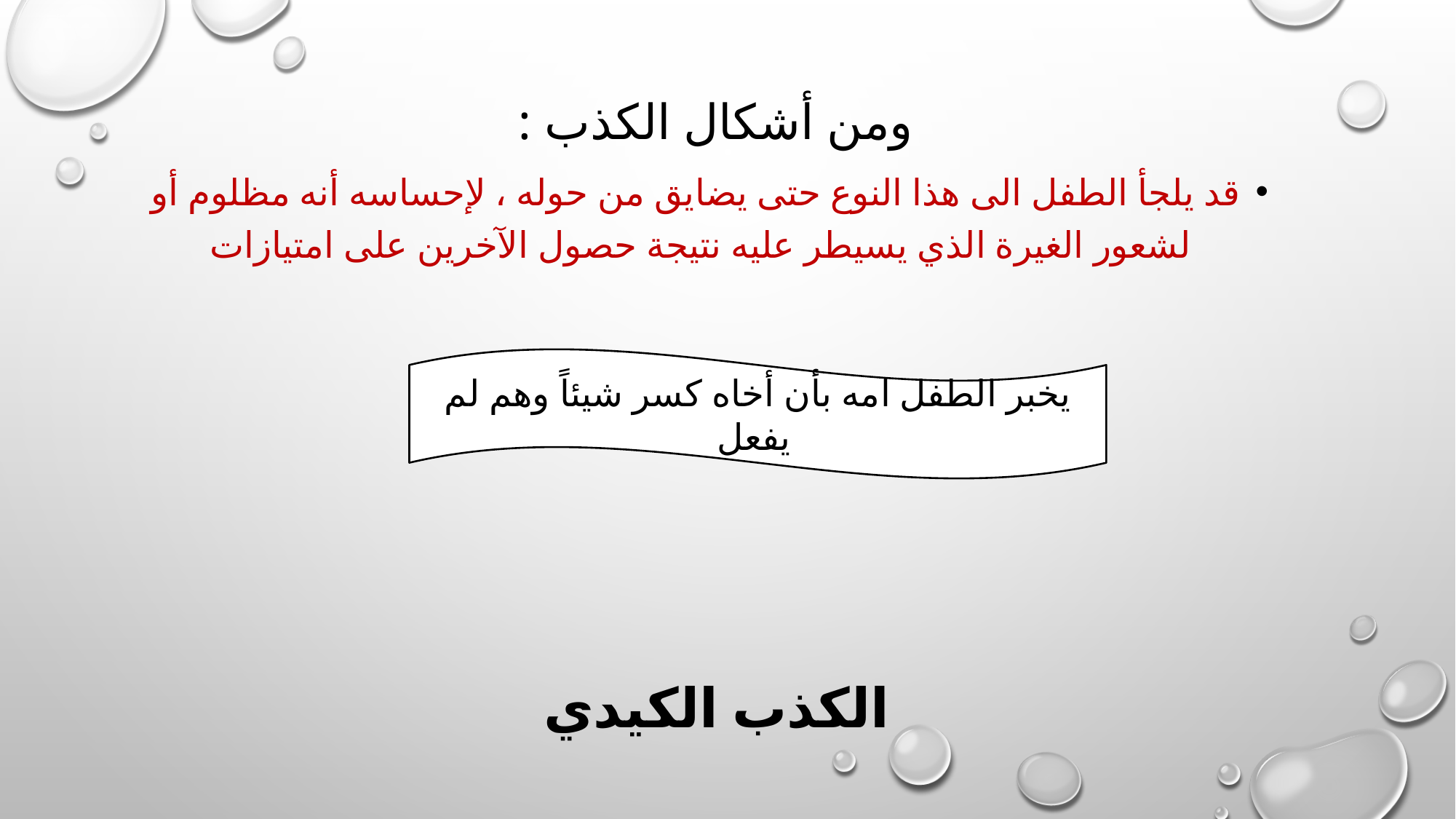

ومن أشكال الكذب :
قد يلجأ الطفل الى هذا النوع حتى يضايق من حوله ، لإحساسه أنه مظلوم أو لشعور الغيرة الذي يسيطر عليه نتيجة حصول الآخرين على امتيازات
يخبر الطفل امه بأن أخاه كسر شيئاً وهم لم يفعل
# الكذب الكيدي